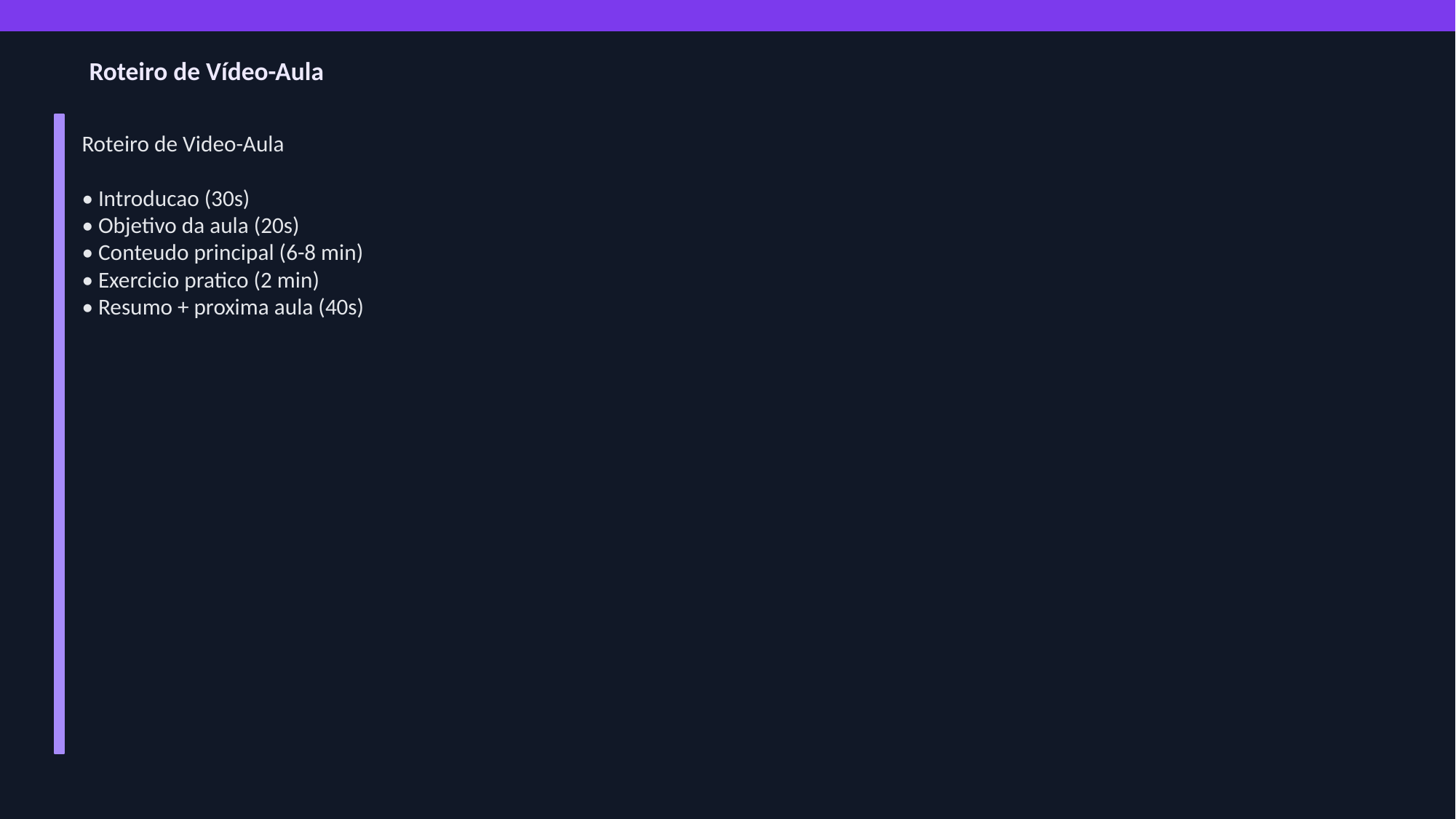

Roteiro de Vídeo-Aula

Roteiro de Video-Aula

• Introducao (30s)
• Objetivo da aula (20s)
• Conteudo principal (6-8 min)
• Exercicio pratico (2 min)
• Resumo + proxima aula (40s)